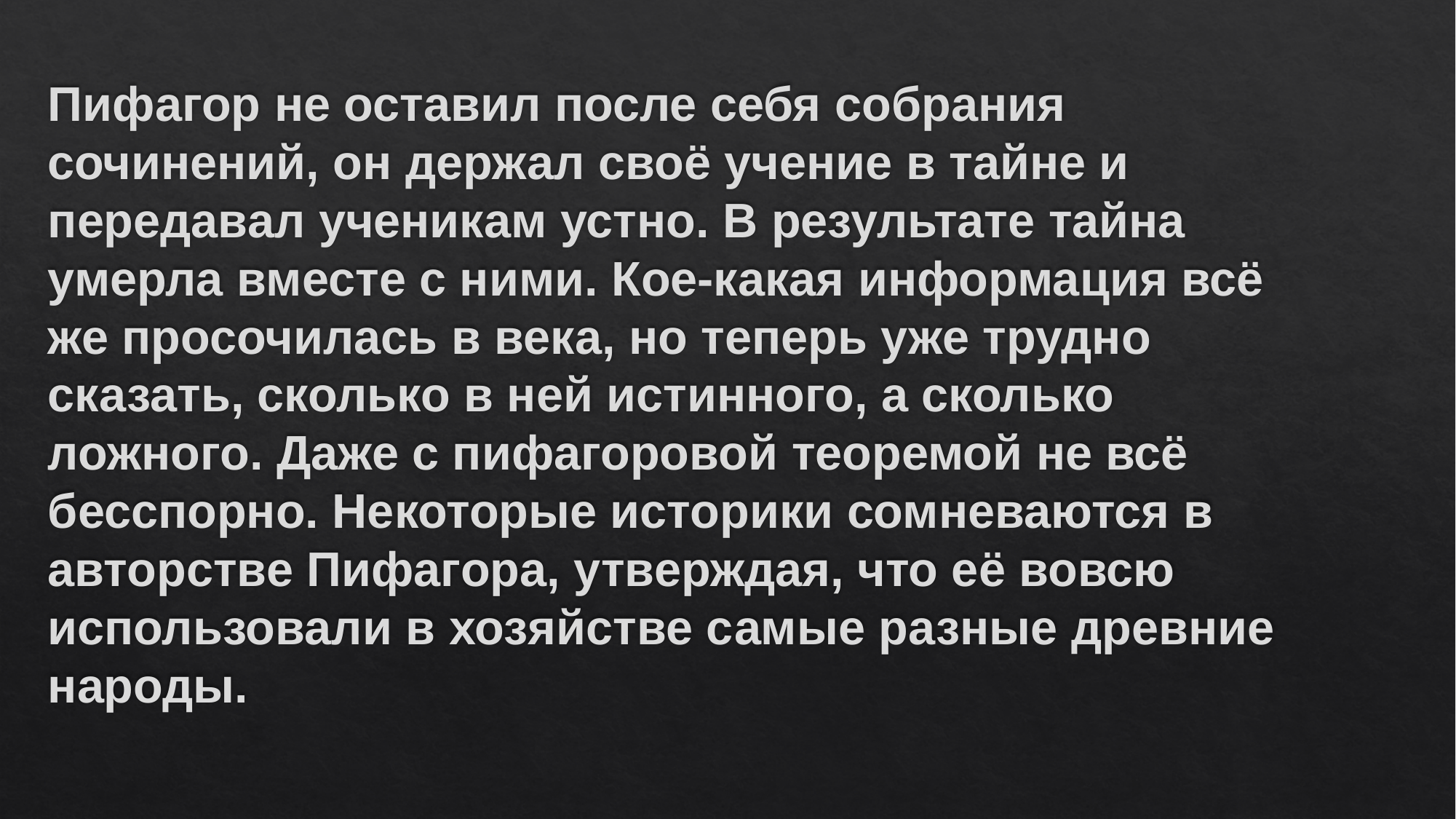

Пифагор не оставил после себя собрания сочинений, он держал своё учение в тайне и передавал ученикам устно. В результате тайна умерла вместе с ними. Кое-какая информация всё же просочилась в века, но теперь уже трудно сказать, сколько в ней истинного, а сколько ложного. Даже с пифагоровой теоремой не всё бесспорно. Некоторые историки сомневаются в авторстве Пифагора, утверждая, что её вовсю использовали в хозяйстве самые разные древние народы.